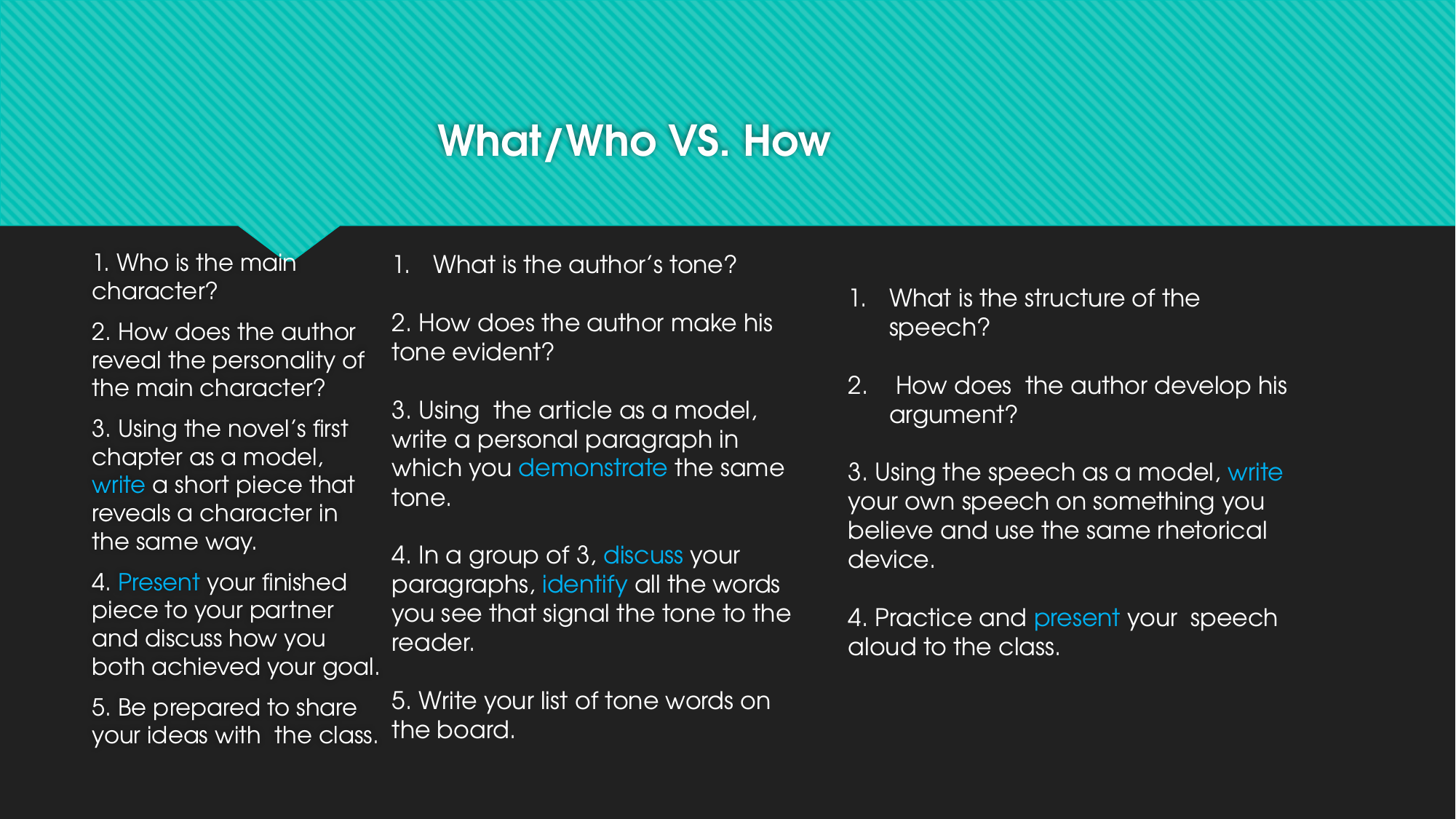

# What/Who VS. How
1. Who is the main character?
2. How does the author reveal the personality of the main character?
3. Using the novel’s first chapter as a model,  write a short piece that reveals a character in the same way.
4. Present your finished piece to your partner and discuss how you both achieved your goal.
5. Be prepared to share your ideas with  the class.
What is the author’s tone?

2. How does the author make his tone evident?

3. Using  the article as a model, write a personal paragraph in which you demonstrate the same tone.

4. In a group of 3, discuss your paragraphs, identify all the words you see that signal the tone to the reader.

5. Write your list of tone words on the board.
What is the structure of the speech?

 How does  the author develop his argument?

3. Using the speech as a model, write your own speech on something you believe and use the same rhetorical device.

4. Practice and present your  speech aloud to the class.